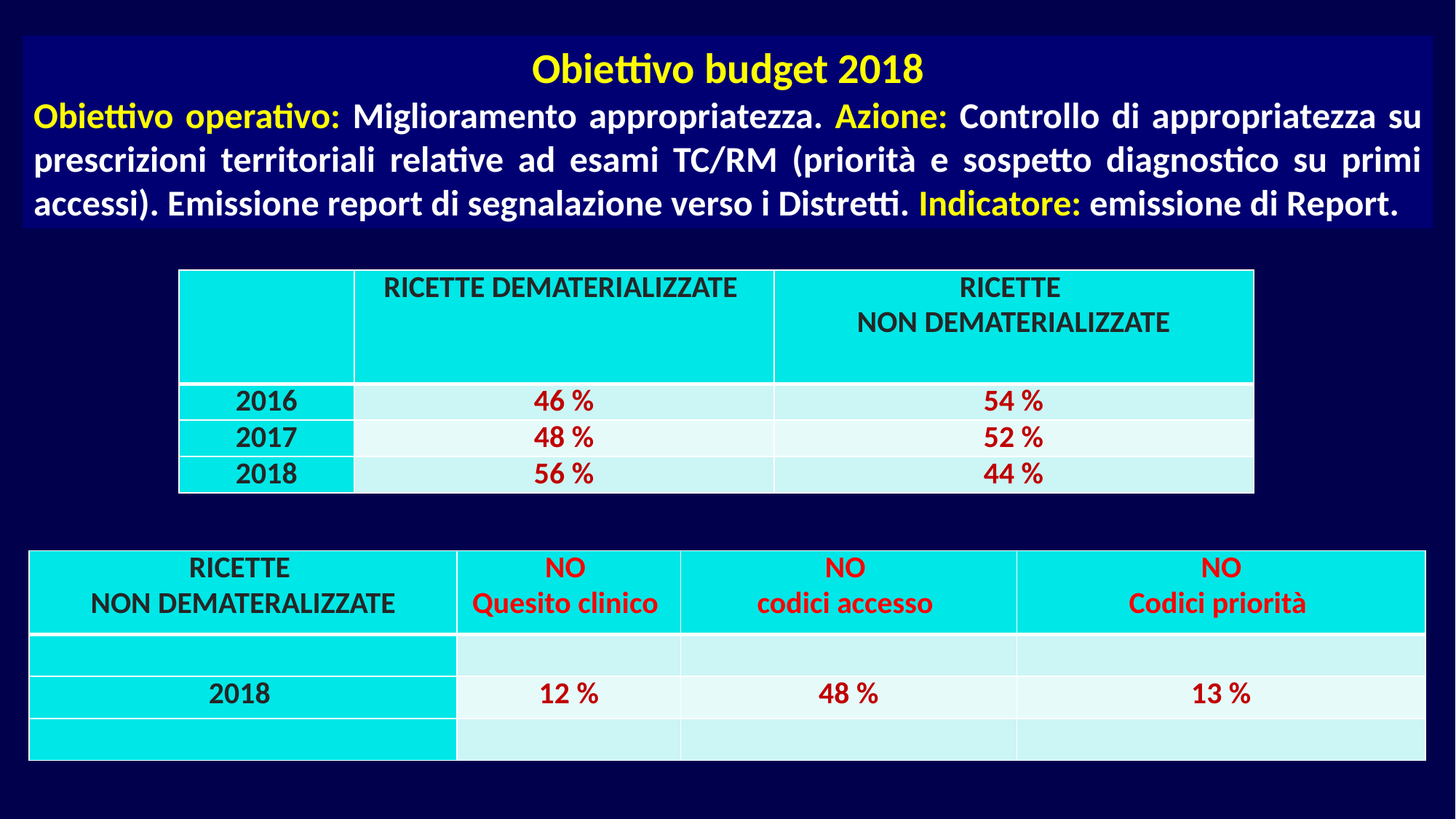

Obiettivo budget 2018
Obiettivo operativo: Miglioramento appropriatezza. Azione: Controllo di appropriatezza su prescrizioni territoriali relative ad esami TC/RM (priorità e sospetto diagnostico su primi accessi). Emissione report di segnalazione verso i Distretti. Indicatore: emissione di Report.
|  | RICETTE DEMATERIALIZZATE | RICETTE NON DEMATERIALIZZATE |
| --- | --- | --- |
| 2016 | 46 % | 54 % |
| 2017 | 48 % | 52 % |
| 2018 | 56 % | 44 % |
| RICETTE NON DEMATERALIZZATE | NO Quesito clinico | NO codici accesso | NO Codici priorità |
| --- | --- | --- | --- |
|  |  |  |  |
| 2018 | 12 % | 48 % | 13 % |
|  |  |  |  |